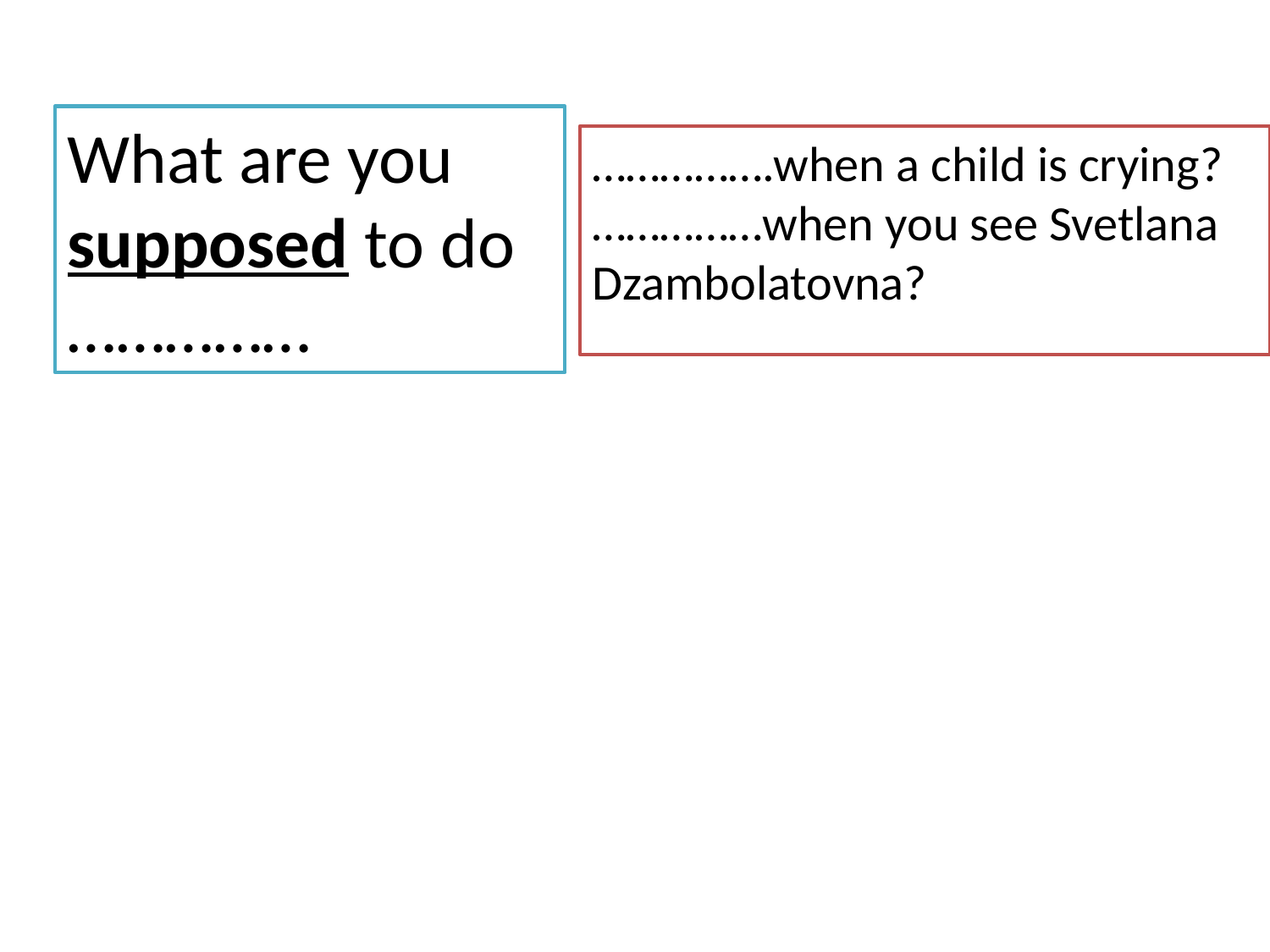

What are you supposed to do ……………
…………….when a child is crying?
……………when you see Svetlana Dzambolatovna?